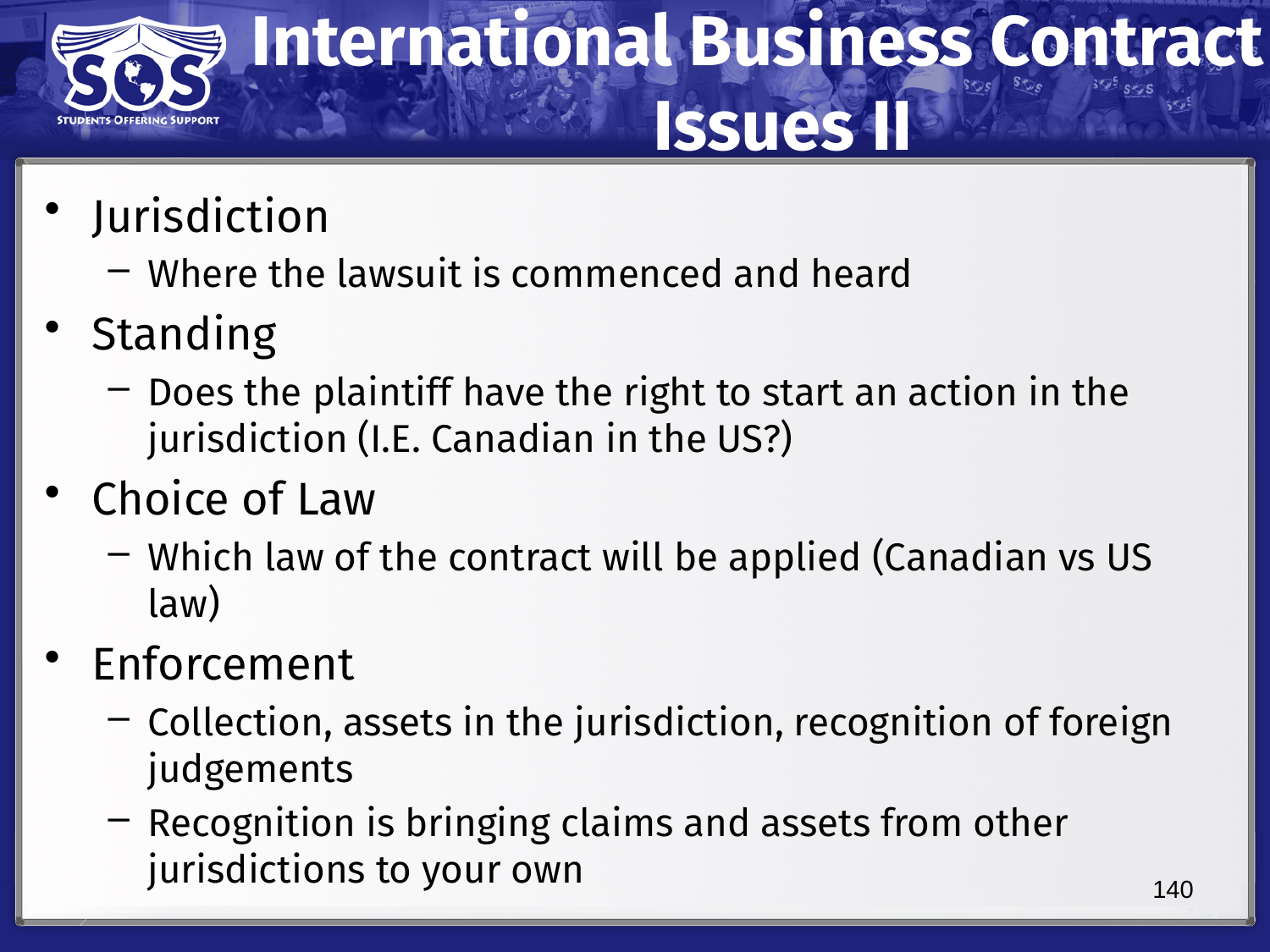

# International Business Contract    Issues II
Jurisdiction
Where the lawsuit is commenced and heard
Standing
Does the plaintiff have the right to start an action in the jurisdiction (I.E. Canadian in the US?)
Choice of Law
Which law of the contract will be applied (Canadian vs US law)
Enforcement
Collection, assets in the jurisdiction, recognition of foreign judgements
Recognition is bringing claims and assets from other jurisdictions to your own
140